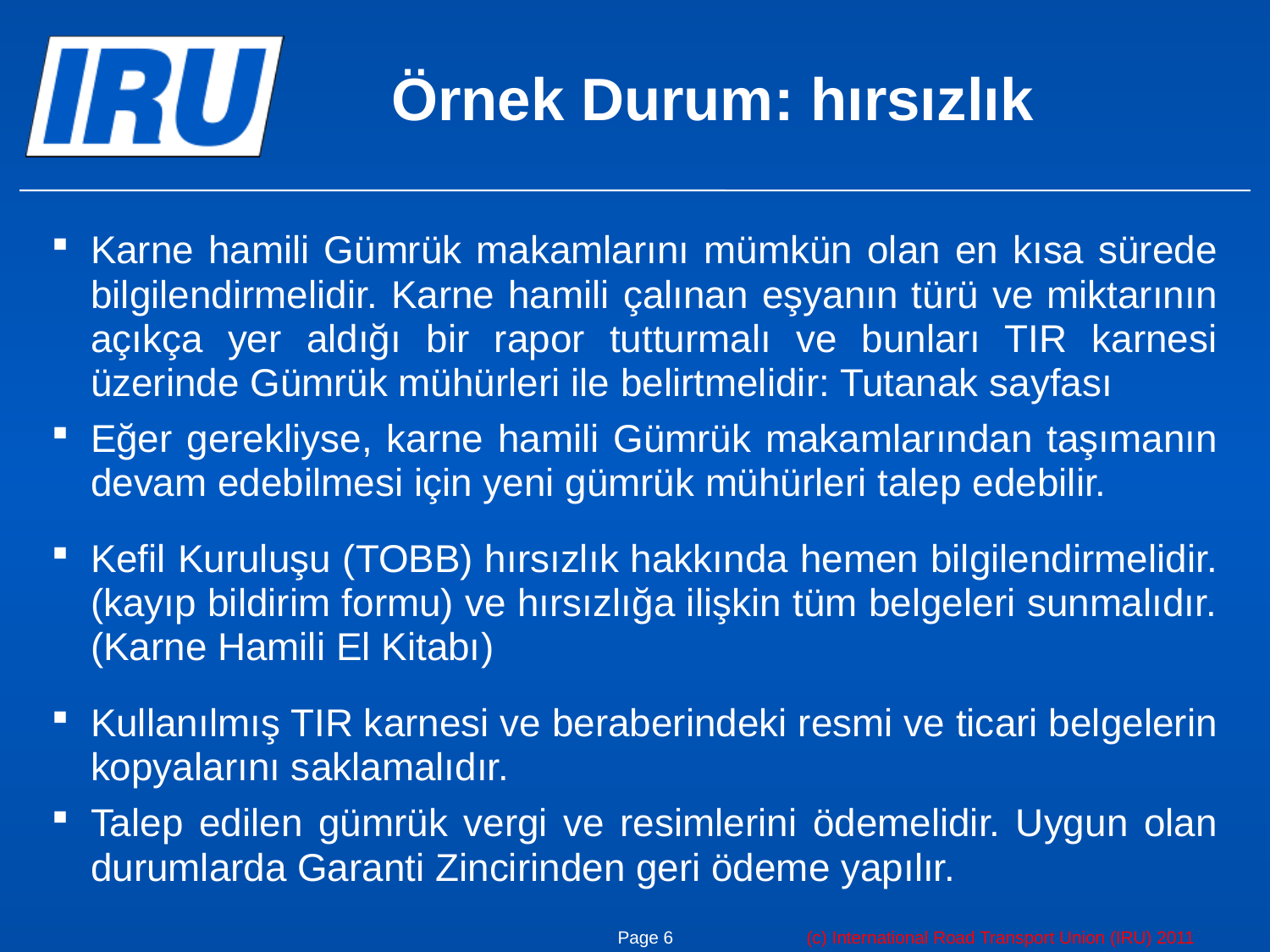

# Örnek Durum: hırsızlık
Karne hamili Gümrük makamlarını mümkün olan en kısa sürede bilgilendirmelidir. Karne hamili çalınan eşyanın türü ve miktarının açıkça yer aldığı bir rapor tutturmalı ve bunları TIR karnesi üzerinde Gümrük mühürleri ile belirtmelidir: Tutanak sayfası
Eğer gerekliyse, karne hamili Gümrük makamlarından taşımanın devam edebilmesi için yeni gümrük mühürleri talep edebilir.

Kefil Kuruluşu (TOBB) hırsızlık hakkında hemen bilgilendirmelidir. (kayıp bildirim formu) ve hırsızlığa ilişkin tüm belgeleri sunmalıdır. (Karne Hamili El Kitabı)

Kullanılmış TIR karnesi ve beraberindeki resmi ve ticari belgelerin kopyalarını saklamalıdır.
Talep edilen gümrük vergi ve resimlerini ödemelidir. Uygun olan durumlarda Garanti Zincirinden geri ödeme yapılır.

Page 6
(c) International Road Transport Union (IRU) 2011